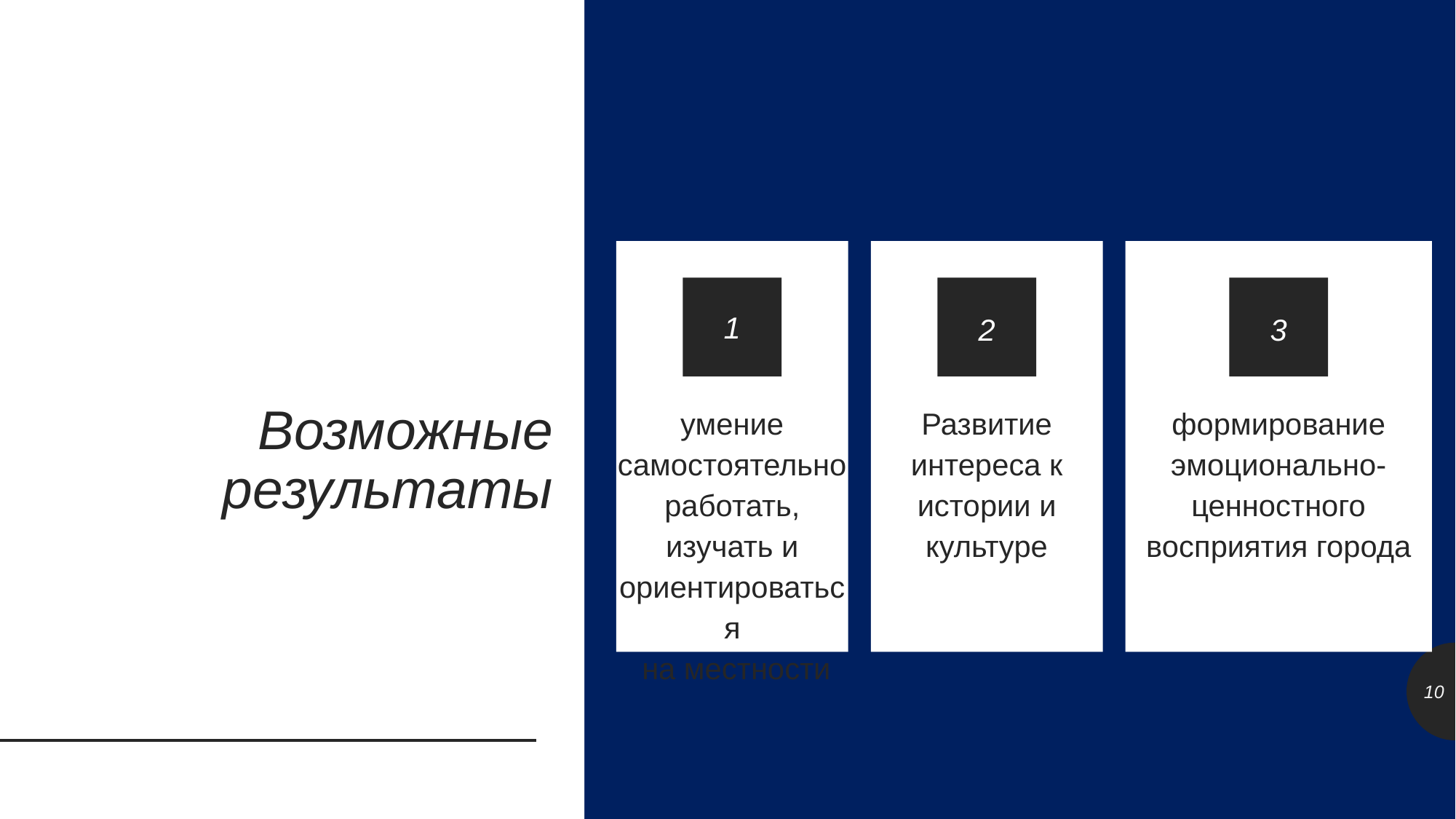

умение самостоятельно работать, изучать и ориентироваться
 на местности
формирование эмоционально-ценностного восприятия города
Развитие интереса к истории и культуре
# Возможные результаты
1
2
3
10